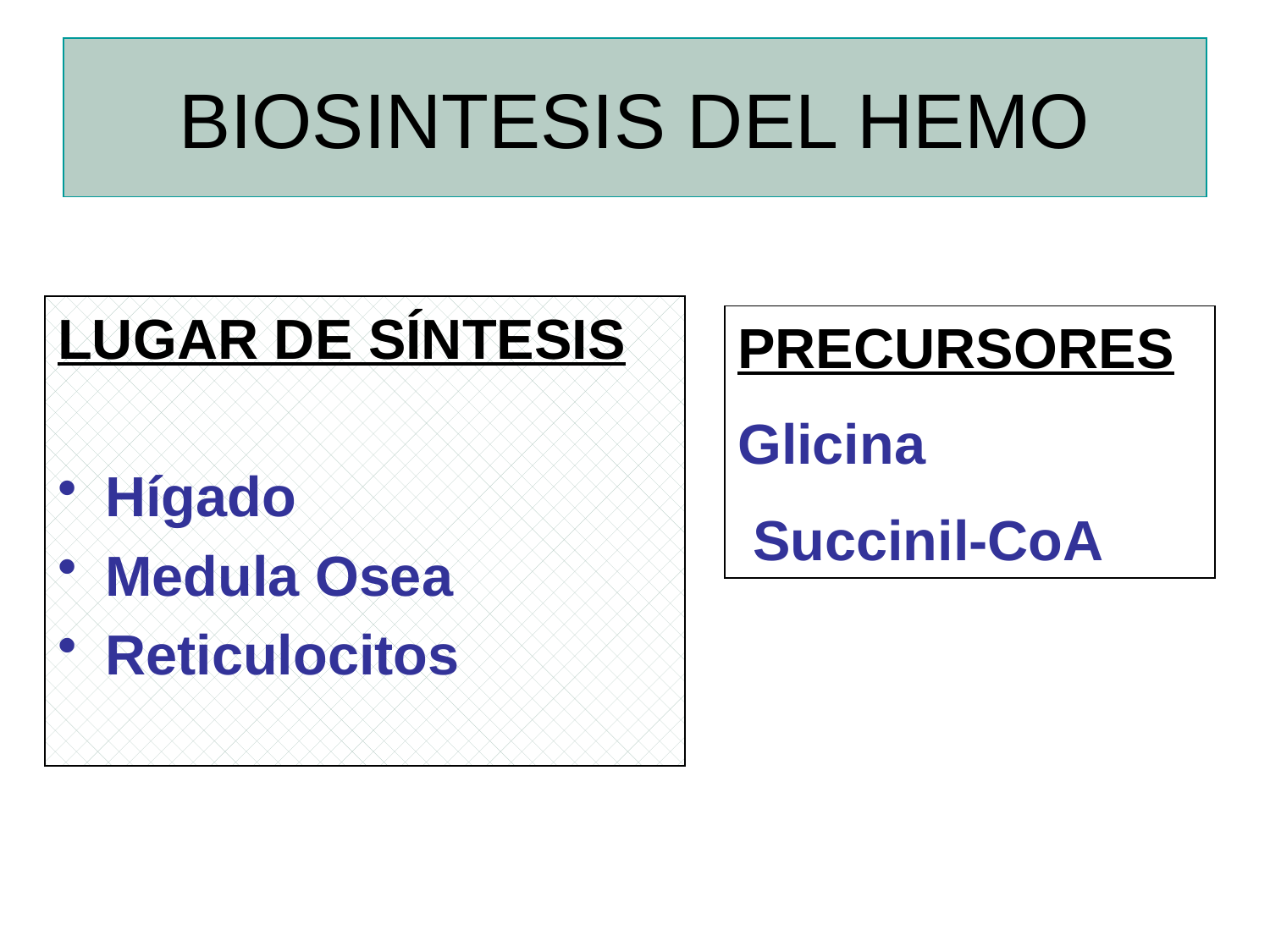

# BIOSINTESIS DEL HEMO
LUGAR DE SÍNTESIS

Hígado
Medula Osea
Reticulocitos
PRECURSORES
Glicina
 Succinil-CoA